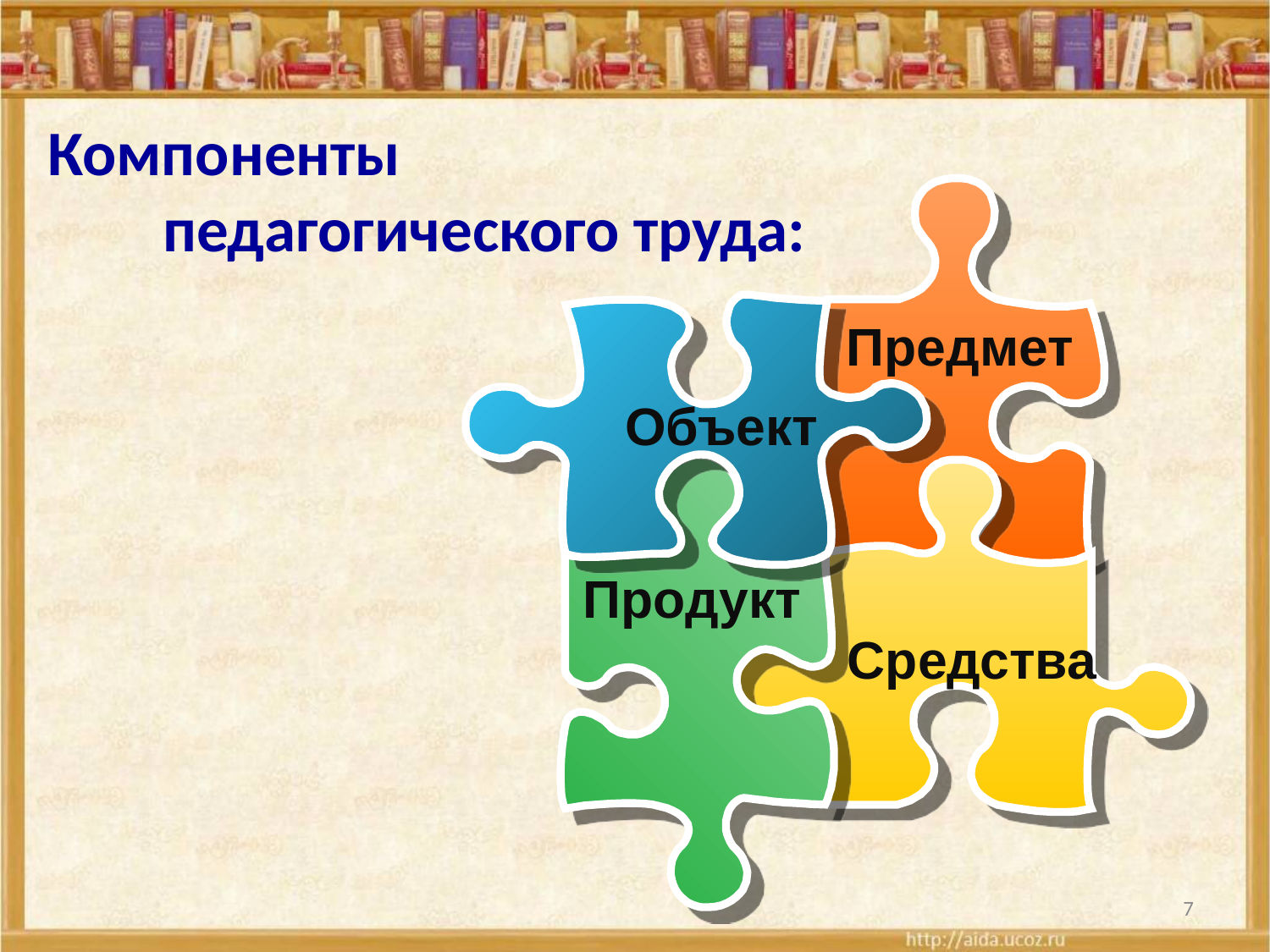

Компоненты
        педагогического труда:

Предмет
Объект

Продукт
Средства
7